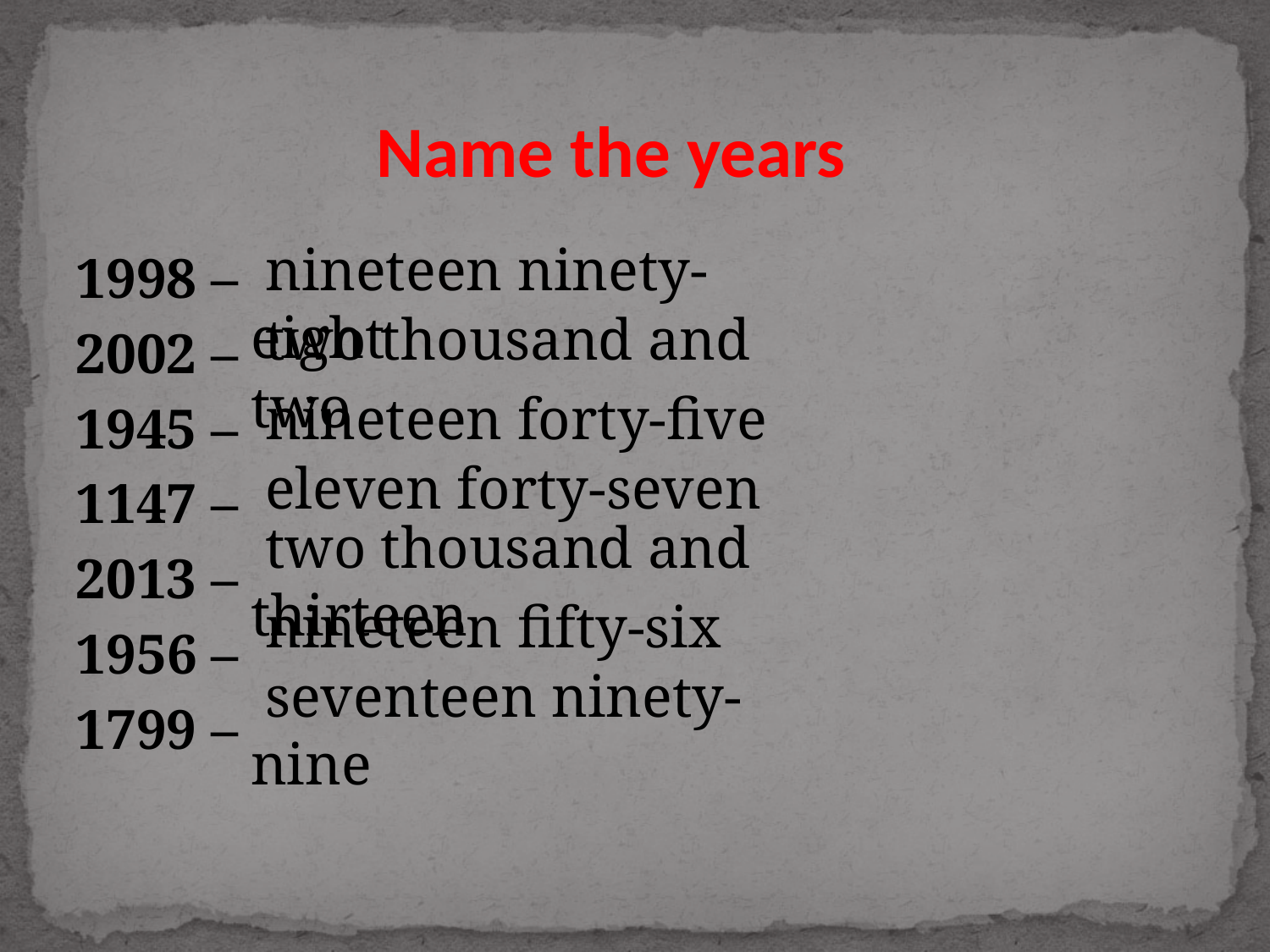

Name the years
 nineteen ninety-eight
1998 –
2002 –
1945 –
1147 –
2013 –
1956 –
1799 –

 two thousand and two
 nineteen forty-five
 eleven forty-seven
 two thousand and thirteen
 nineteen fifty-six
 seventeen ninety-nine